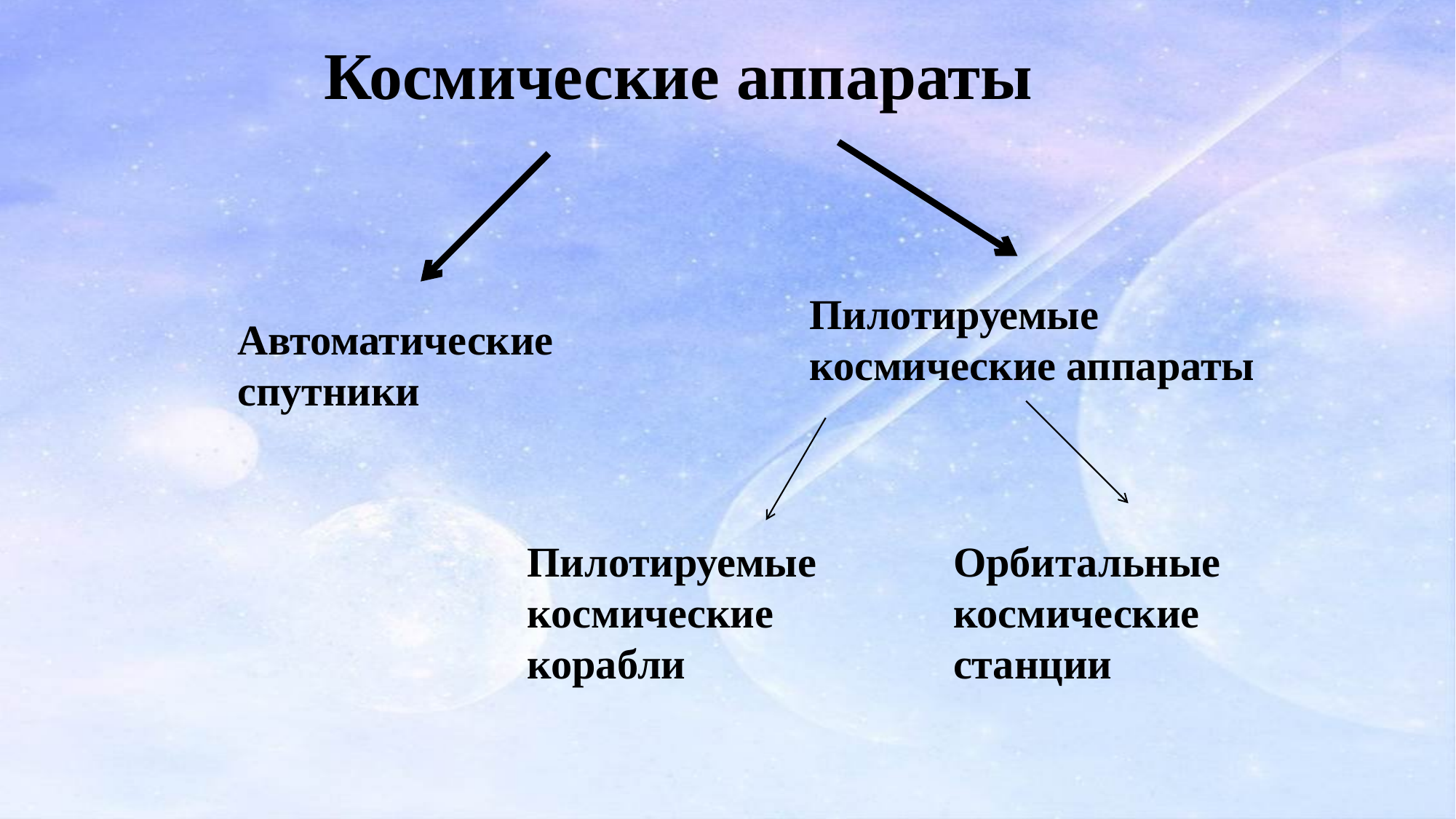

# Космические аппараты
Пилотируемые
космические аппараты
Автоматические
спутники
Пилотируемые
космические
корабли
Орбитальные
космические
станции